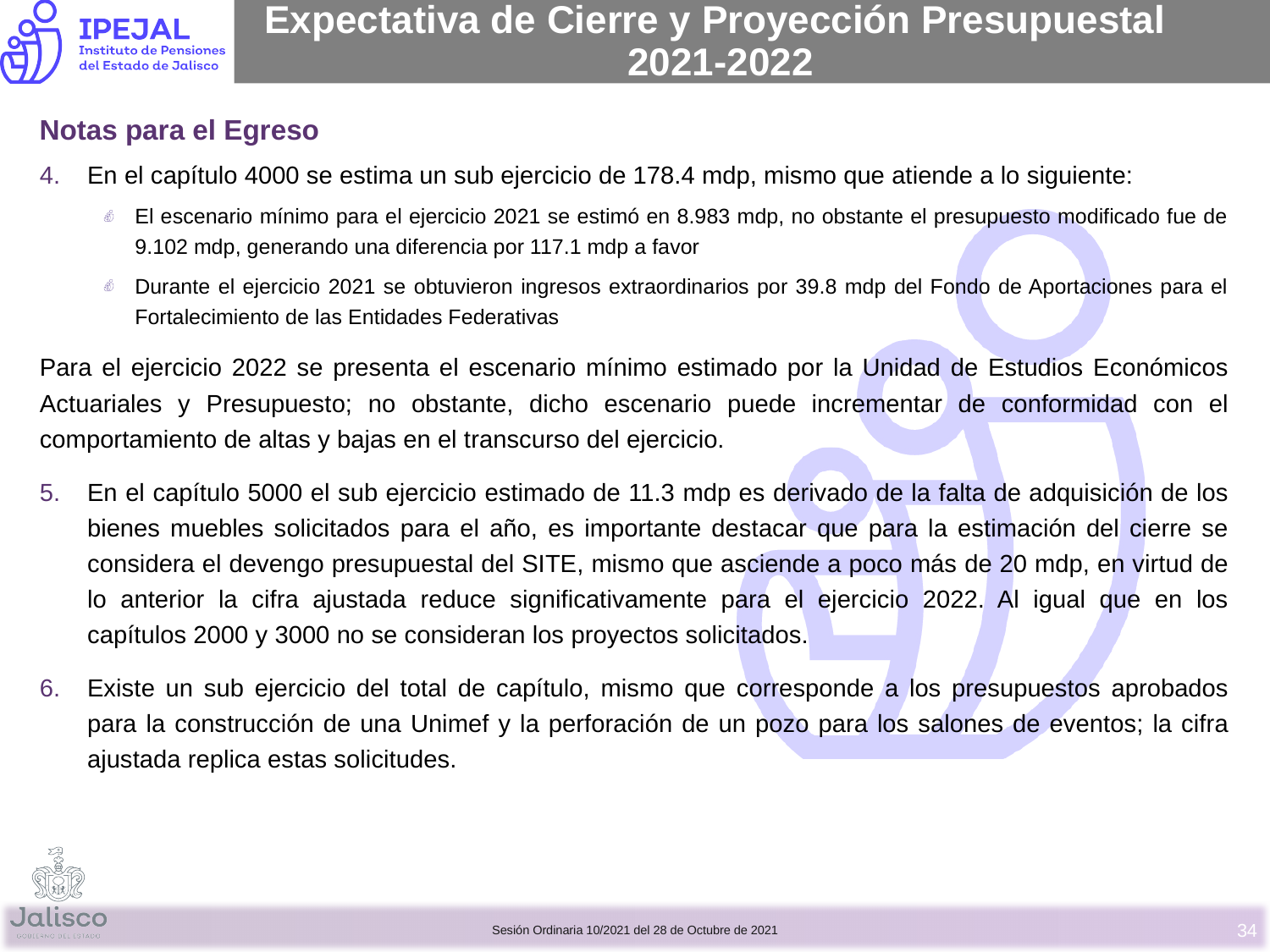

# Expectativa de Cierre y Proyección Presupuestal 2021-2022
Notas para el Egreso
En el capítulo 4000 se estima un sub ejercicio de 178.4 mdp, mismo que atiende a lo siguiente:
El escenario mínimo para el ejercicio 2021 se estimó en 8.983 mdp, no obstante el presupuesto modificado fue de 9.102 mdp, generando una diferencia por 117.1 mdp a favor
Durante el ejercicio 2021 se obtuvieron ingresos extraordinarios por 39.8 mdp del Fondo de Aportaciones para el Fortalecimiento de las Entidades Federativas
Para el ejercicio 2022 se presenta el escenario mínimo estimado por la Unidad de Estudios Económicos Actuariales y Presupuesto; no obstante, dicho escenario puede incrementar de conformidad con el comportamiento de altas y bajas en el transcurso del ejercicio.
En el capítulo 5000 el sub ejercicio estimado de 11.3 mdp es derivado de la falta de adquisición de los bienes muebles solicitados para el año, es importante destacar que para la estimación del cierre se considera el devengo presupuestal del SITE, mismo que asciende a poco más de 20 mdp, en virtud de lo anterior la cifra ajustada reduce significativamente para el ejercicio 2022. Al igual que en los capítulos 2000 y 3000 no se consideran los proyectos solicitados.
Existe un sub ejercicio del total de capítulo, mismo que corresponde a los presupuestos aprobados para la construcción de una Unimef y la perforación de un pozo para los salones de eventos; la cifra ajustada replica estas solicitudes.

34
Sesión Ordinaria 10/2021 del 28 de Octubre de 2021